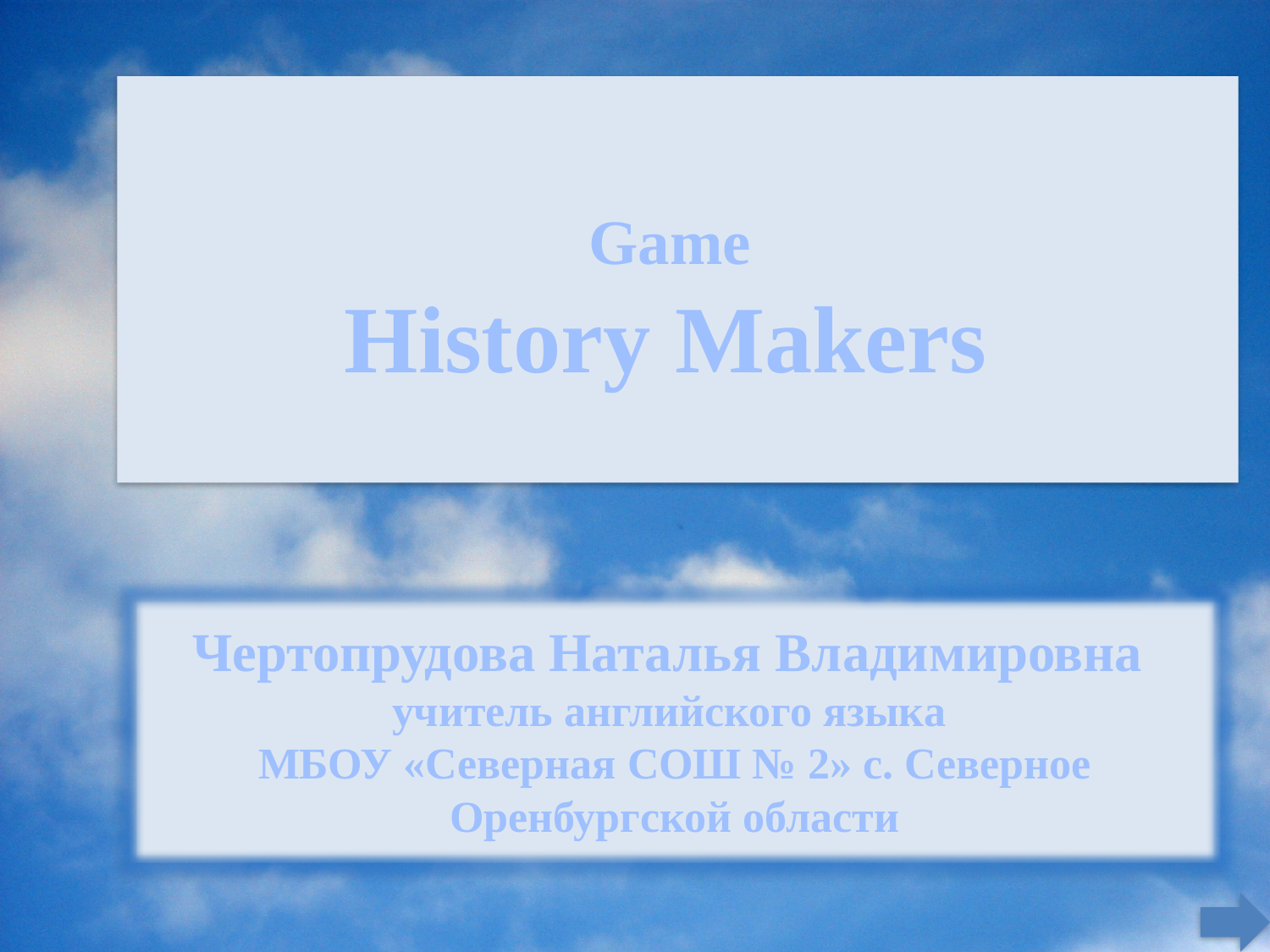

# Game History Makers
Чертопрудова Наталья Владимировна
учитель английского языка
МБОУ «Северная СОШ № 2» с. Северное Оренбургской области